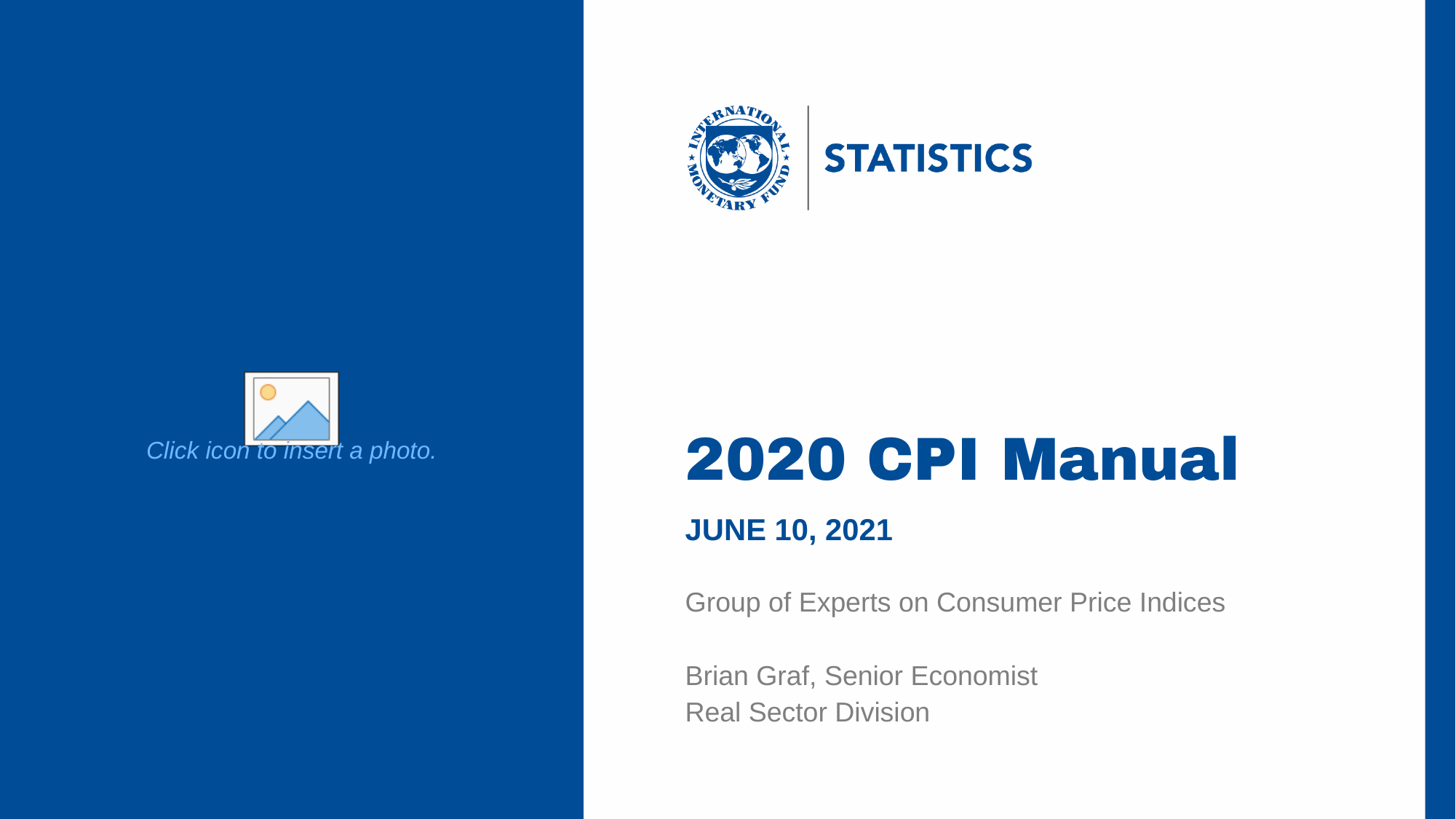

# 2020 CPI Manual
June 10, 2021

Group of Experts on Consumer Price Indices

Brian Graf, Senior Economist
Real Sector Division